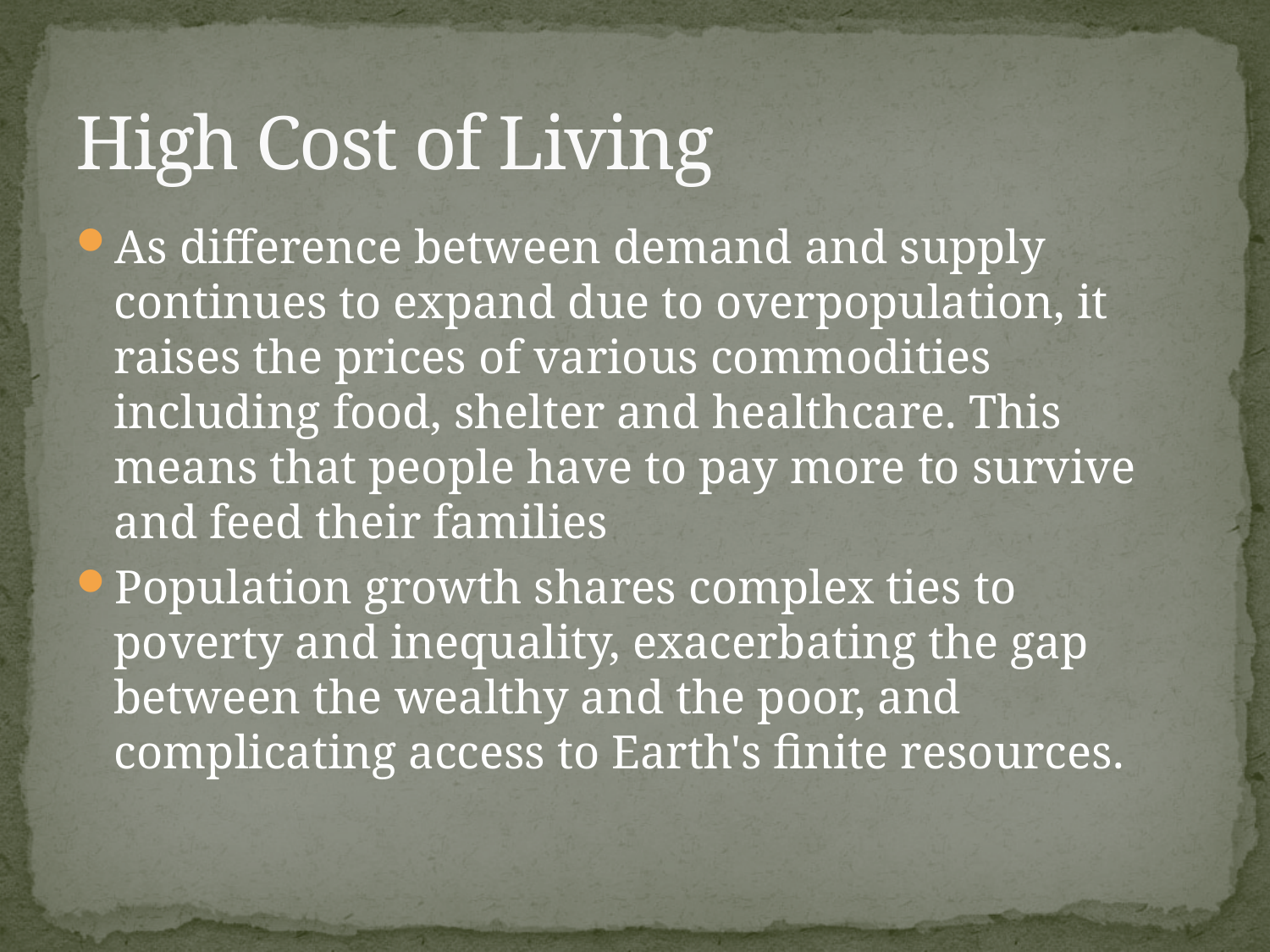

# High Cost of Living
As difference between demand and supply continues to expand due to overpopulation, it raises the prices of various commodities including food, shelter and healthcare. This means that people have to pay more to survive and feed their families
Population growth shares complex ties to poverty and inequality, exacerbating the gap between the wealthy and the poor, and complicating access to Earth's finite resources.